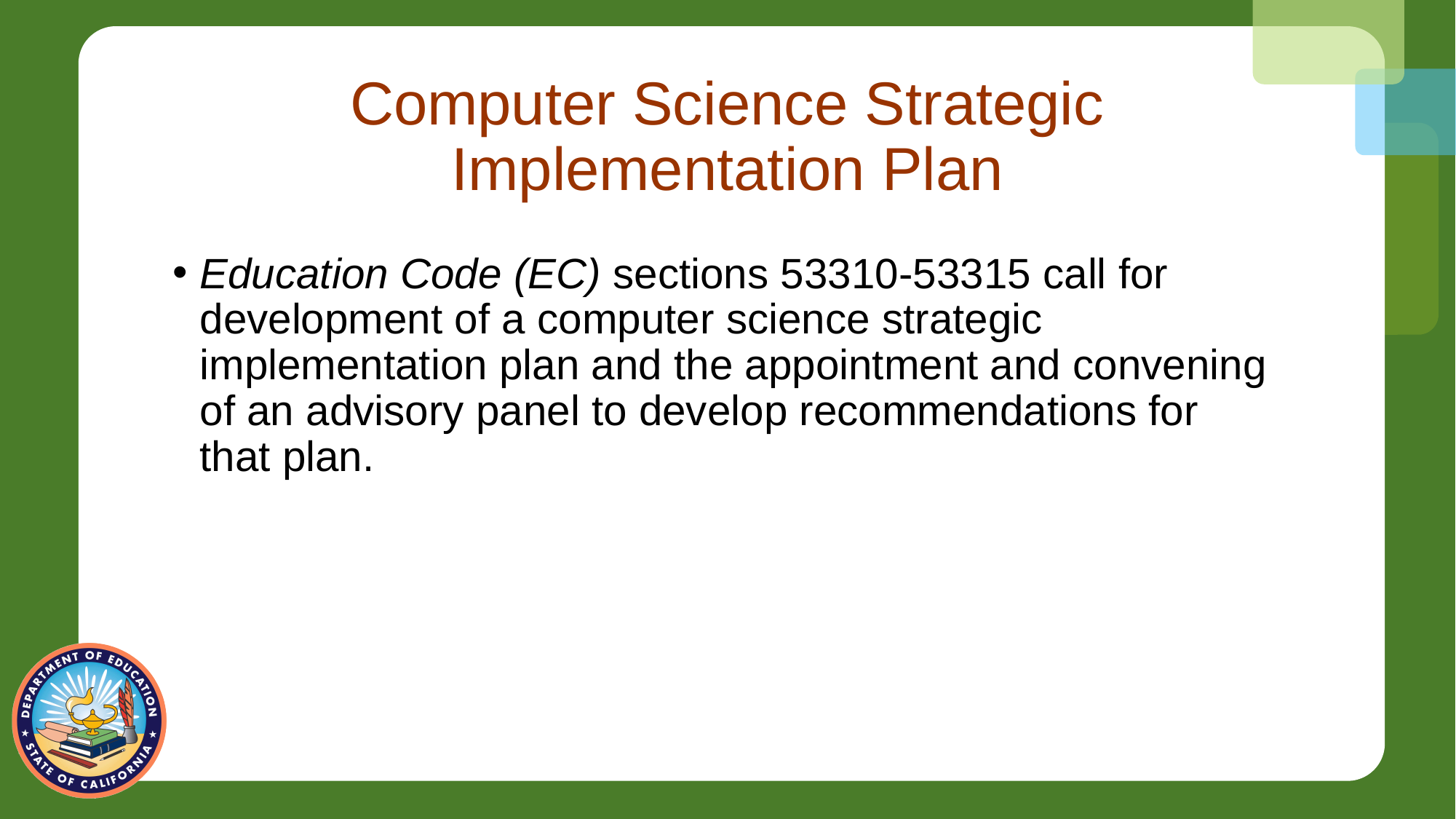

# Computer Science Strategic Implementation Plan
Education Code (EC) sections 53310-53315 call for development of a computer science strategic implementation plan and the appointment and convening of an advisory panel to develop recommendations for that plan.